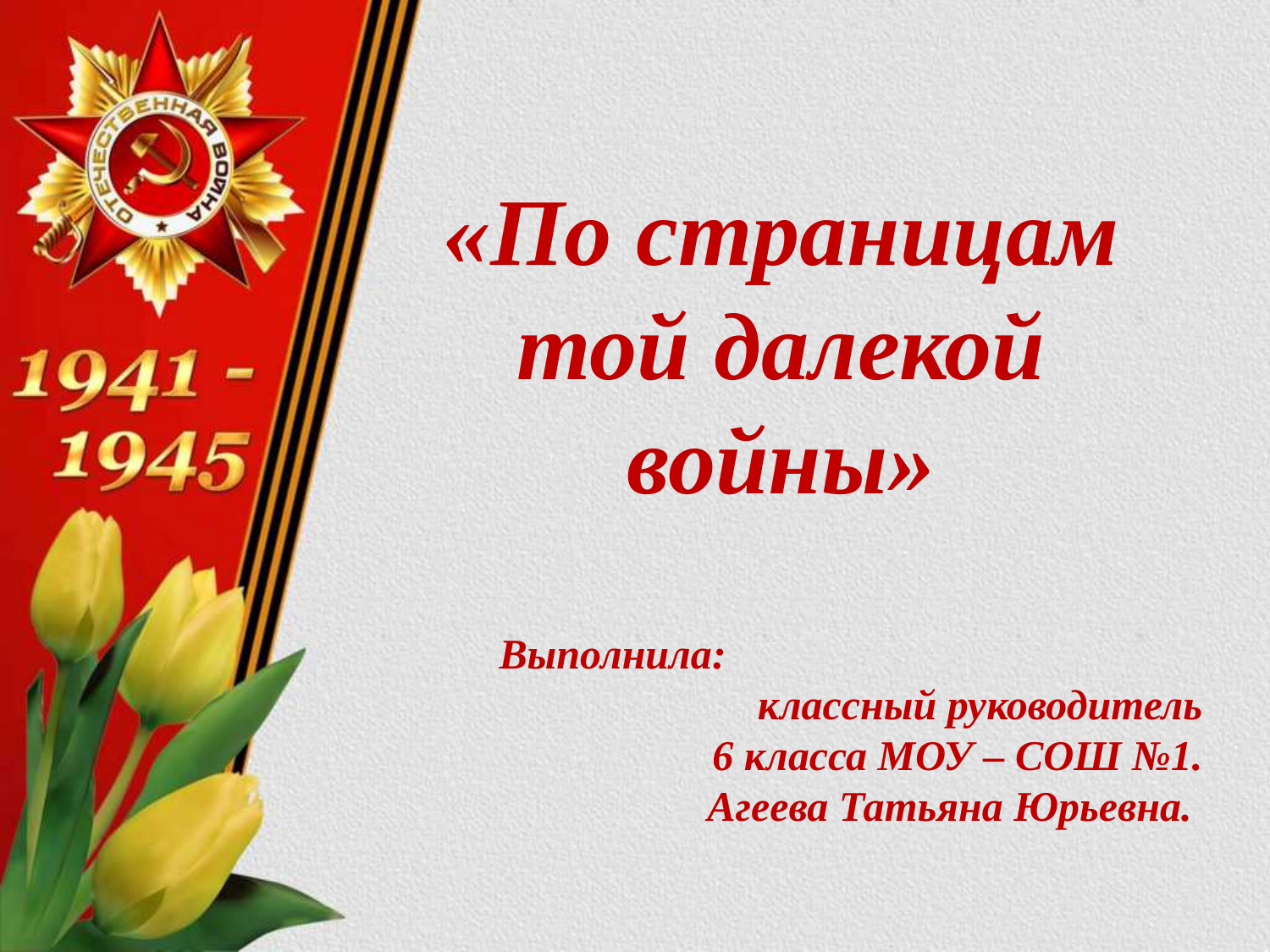

«По страницам той далекой войны»

             Выполнила:
             классный руководитель
6 класса МОУ – СОШ №1.
Агеева Татьяна Юрьевна.